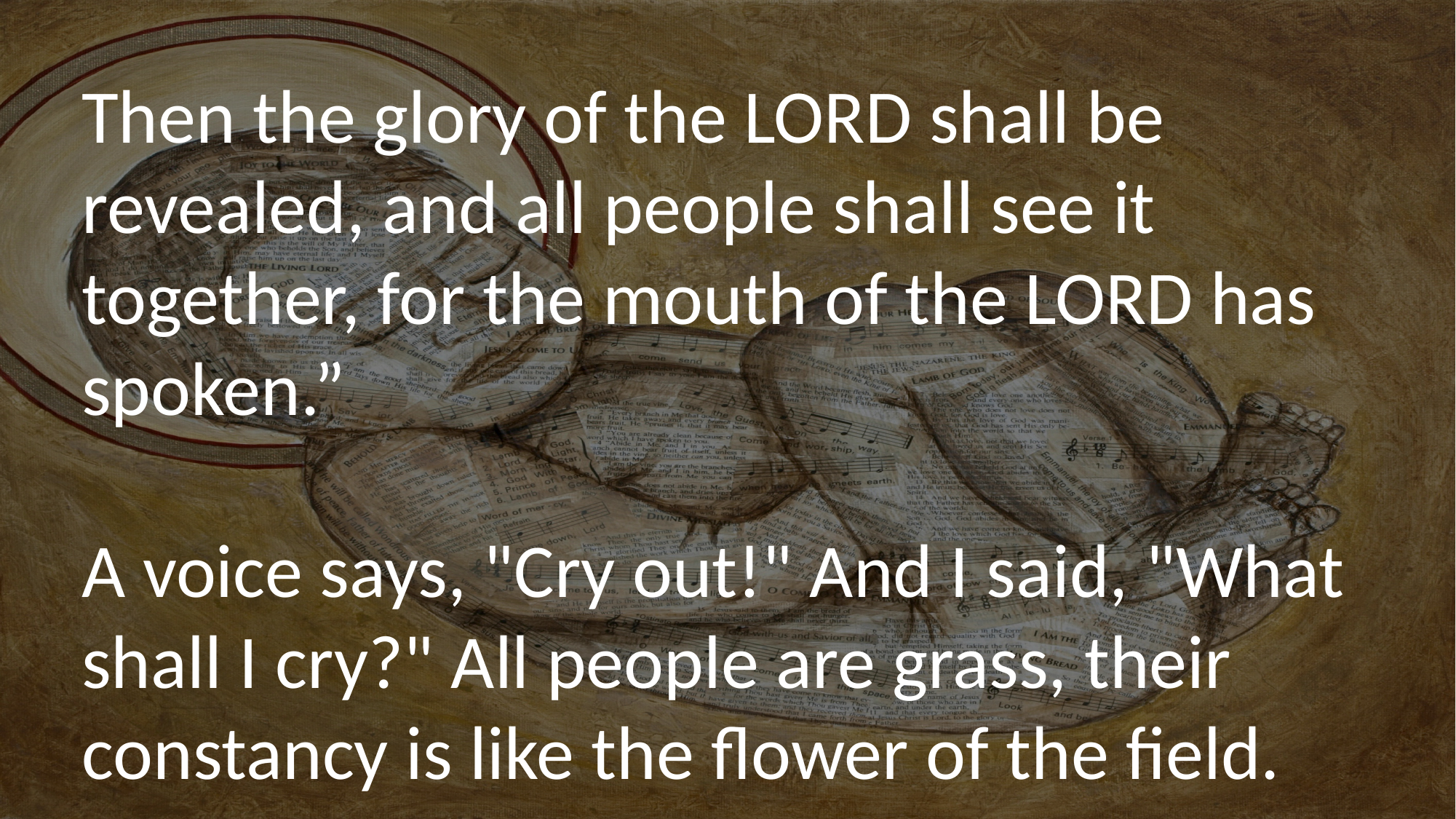

Then the glory of the LORD shall be revealed, and all people shall see it together, for the mouth of the LORD has spoken.”

A voice says, "Cry out!" And I said, "What shall I cry?" All people are grass, their constancy is like the flower of the field.